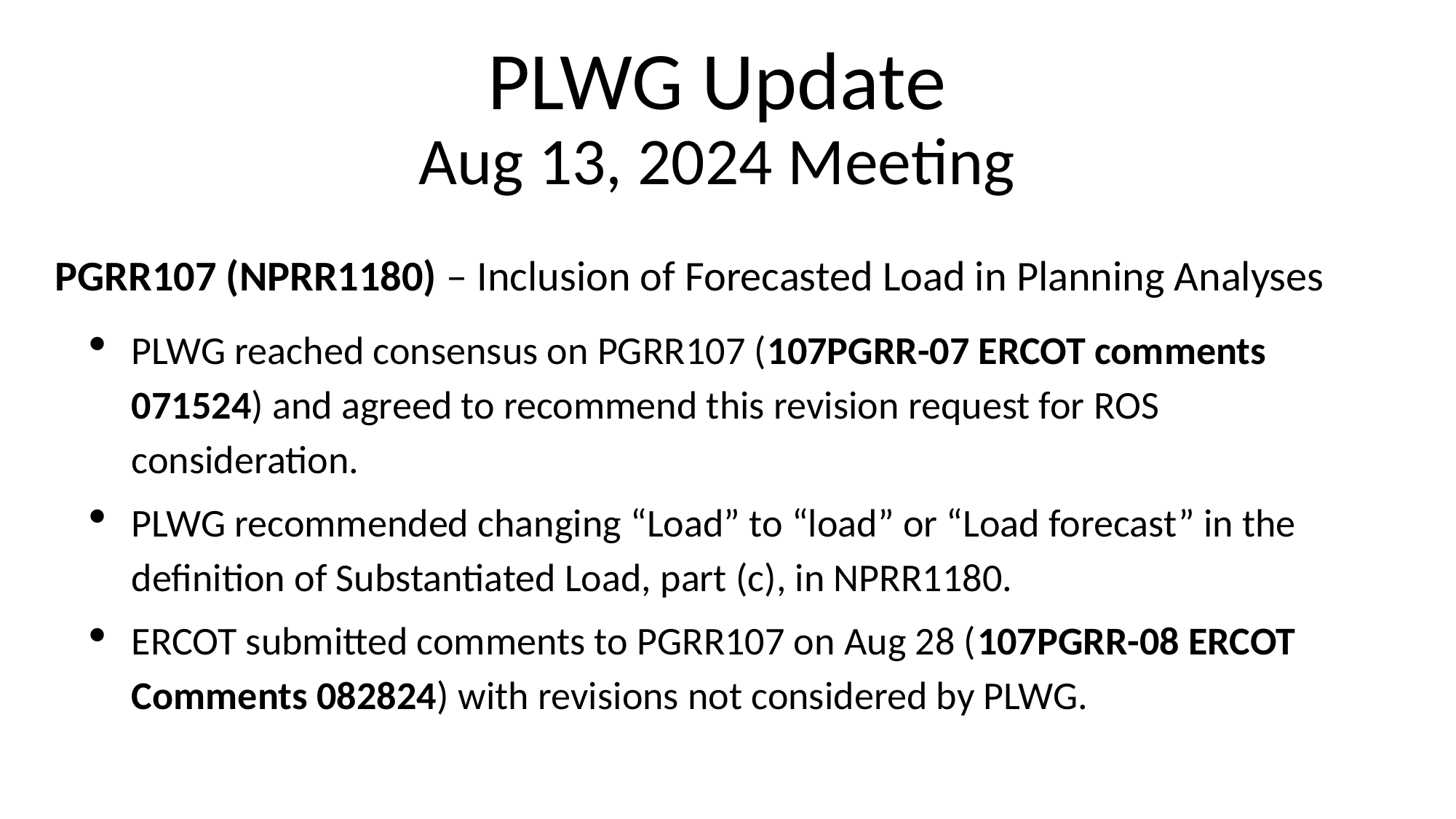

# PLWG Update Aug 13, 2024 Meeting
PGRR107 (NPRR1180) – Inclusion of Forecasted Load in Planning Analyses
PLWG reached consensus on PGRR107 (107PGRR-07 ERCOT comments 071524) and agreed to recommend this revision request for ROS consideration.
PLWG recommended changing “Load” to “load” or “Load forecast” in the definition of Substantiated Load, part (c), in NPRR1180.
ERCOT submitted comments to PGRR107 on Aug 28 (107PGRR-08 ERCOT Comments 082824) with revisions not considered by PLWG.